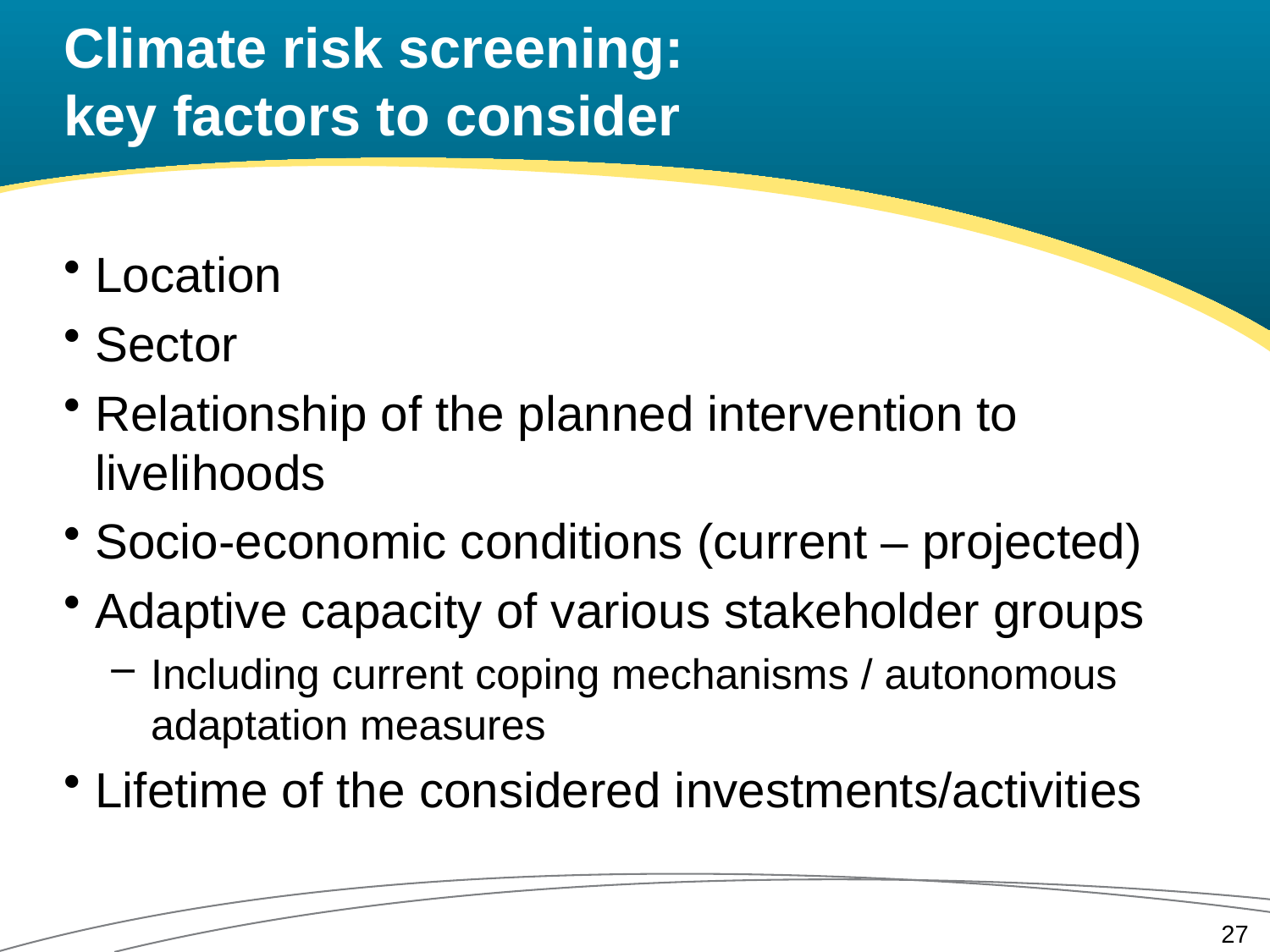

# Climate risk screening: key factors to consider
Location
Sector
Relationship of the planned intervention to livelihoods
Socio-economic conditions (current – projected)
Adaptive capacity of various stakeholder groups
Including current coping mechanisms / autonomous adaptation measures
Lifetime of the considered investments/activities
27